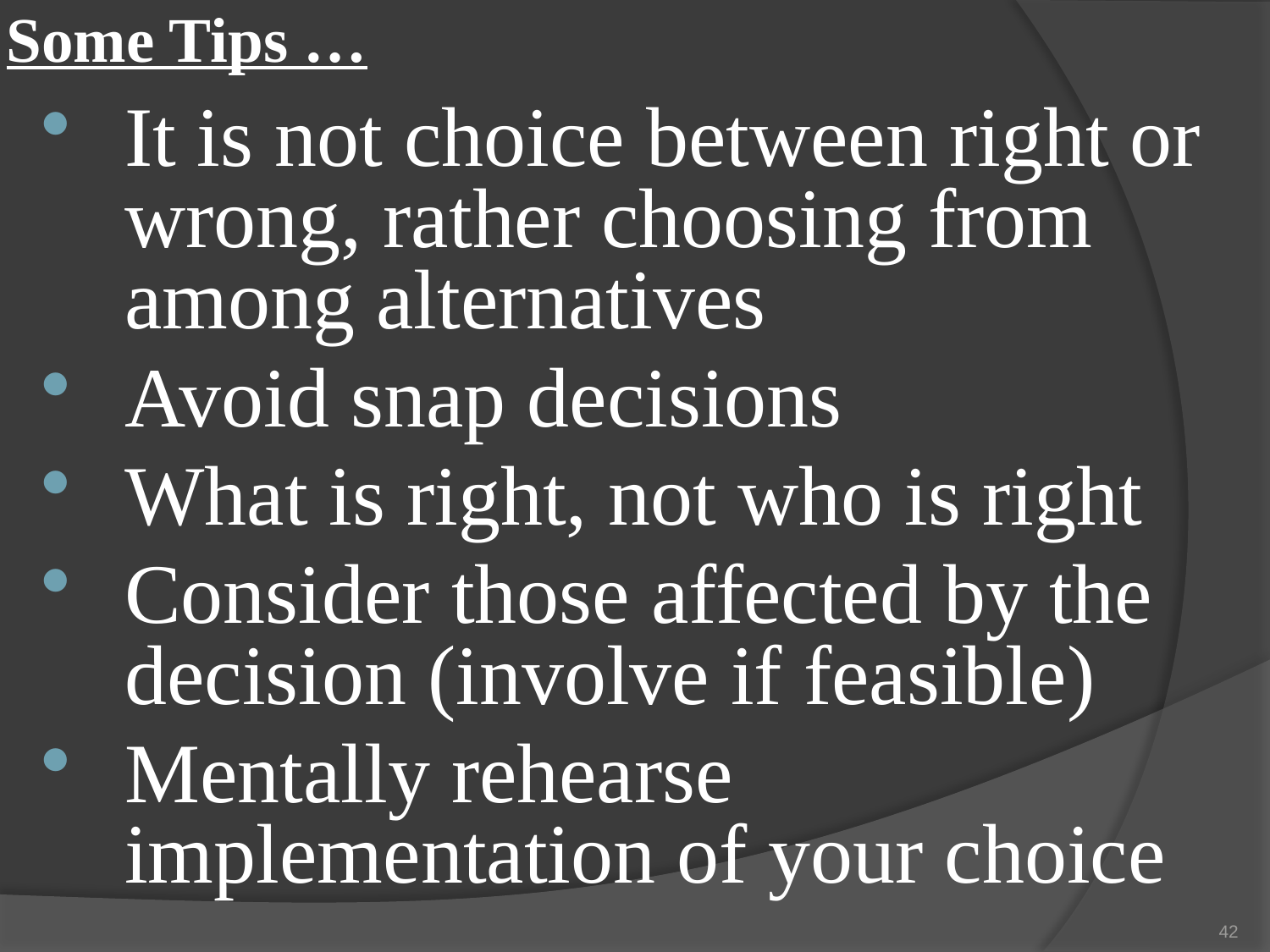

# Some Tips …
It is not choice between right or wrong, rather choosing from among alternatives
Avoid snap decisions
What is right, not who is right
Consider those affected by the decision (involve if feasible)
Mentally rehearse implementation of your choice

42